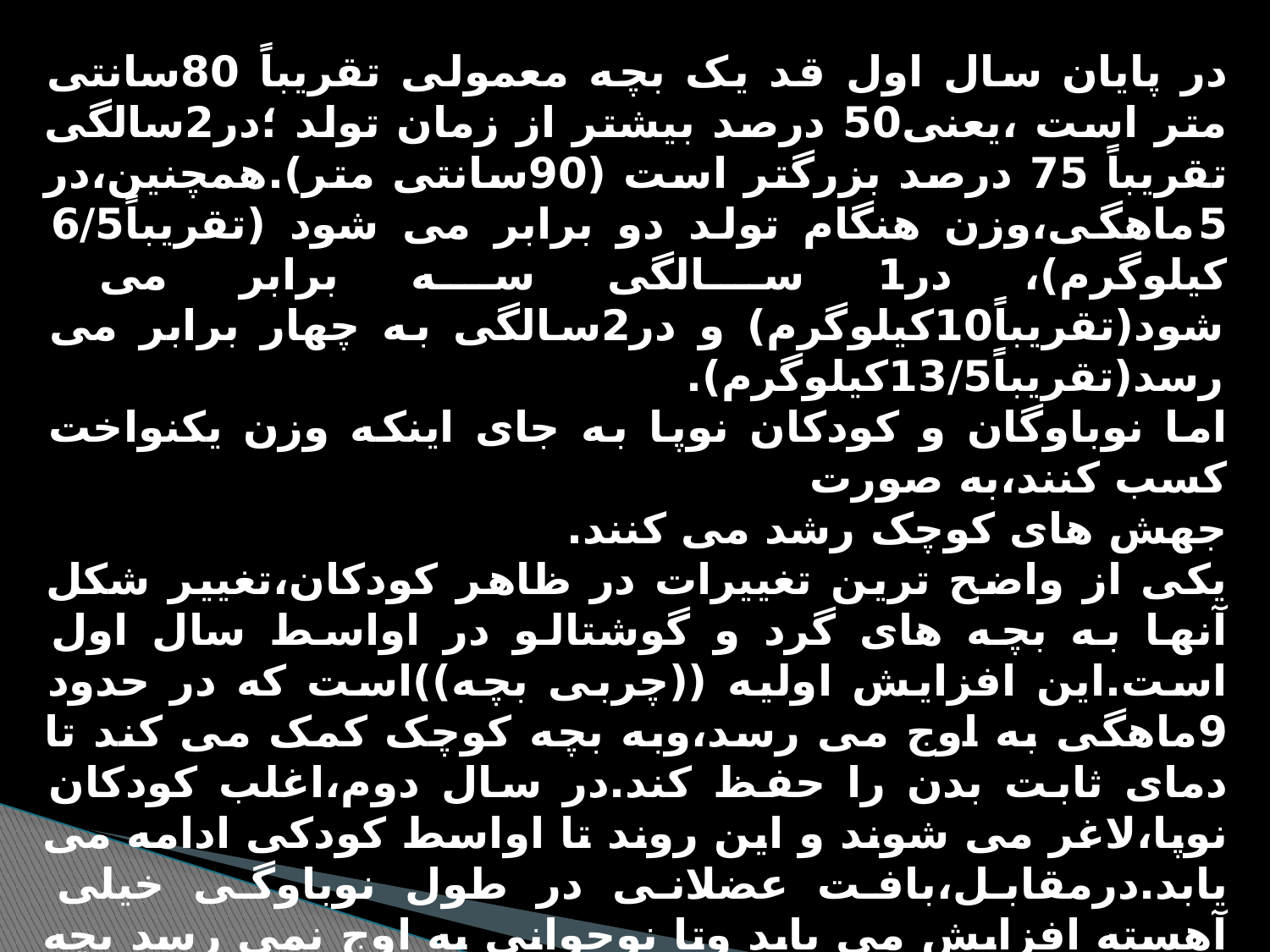

تغییرات در اندازه بدن و ساختار عضله –چربی

در پایان سال اول قد یک بچه معمولی تقریباً 80سانتی متر است ،یعنی50 درصد بیشتر از زمان تولد ؛در2سالگی تقریباً 75 درصد بزرگتر است (90سانتی متر).همچنین،در 5ماهگی،وزن هنگام تولد دو برابر می شود (تقریباً6/5 کیلوگرم)، در1 سالگی سه برابر می شود(تقریباً10کیلوگرم) و در2سالگی به چهار برابر می رسد(تقریباً13/5کیلوگرم).
اما نوباوگان و کودکان نوپا به جای اینکه وزن یکنواخت کسب کنند،به صورت
جهش های کوچک رشد می کنند.
یکی از واضح ترین تغییرات در ظاهر کودکان،تغییر شکل آنها به بچه های گرد و گوشتالو در اواسط سال اول است.این افزایش اولیه ((چربی بچه))است که در حدود 9ماهگی به اوج می رسد،وبه بچه کوچک کمک می کند تا دمای ثابت بدن را حفظ کند.در سال دوم،اغلب کودکان نوپا،لاغر می شوند و این روند تا اواسط کودکی ادامه می یابد.درمقابل،بافت عضلانی در طول نوباوگی خیلی آهسته افزایش می یابد وتا نوجوانی به اوج نمی رسد بچه ها مخلوقات بسیار عضلانی نیستند؛قدرت وهماهنگی عضلانی آنها محدود هستند.